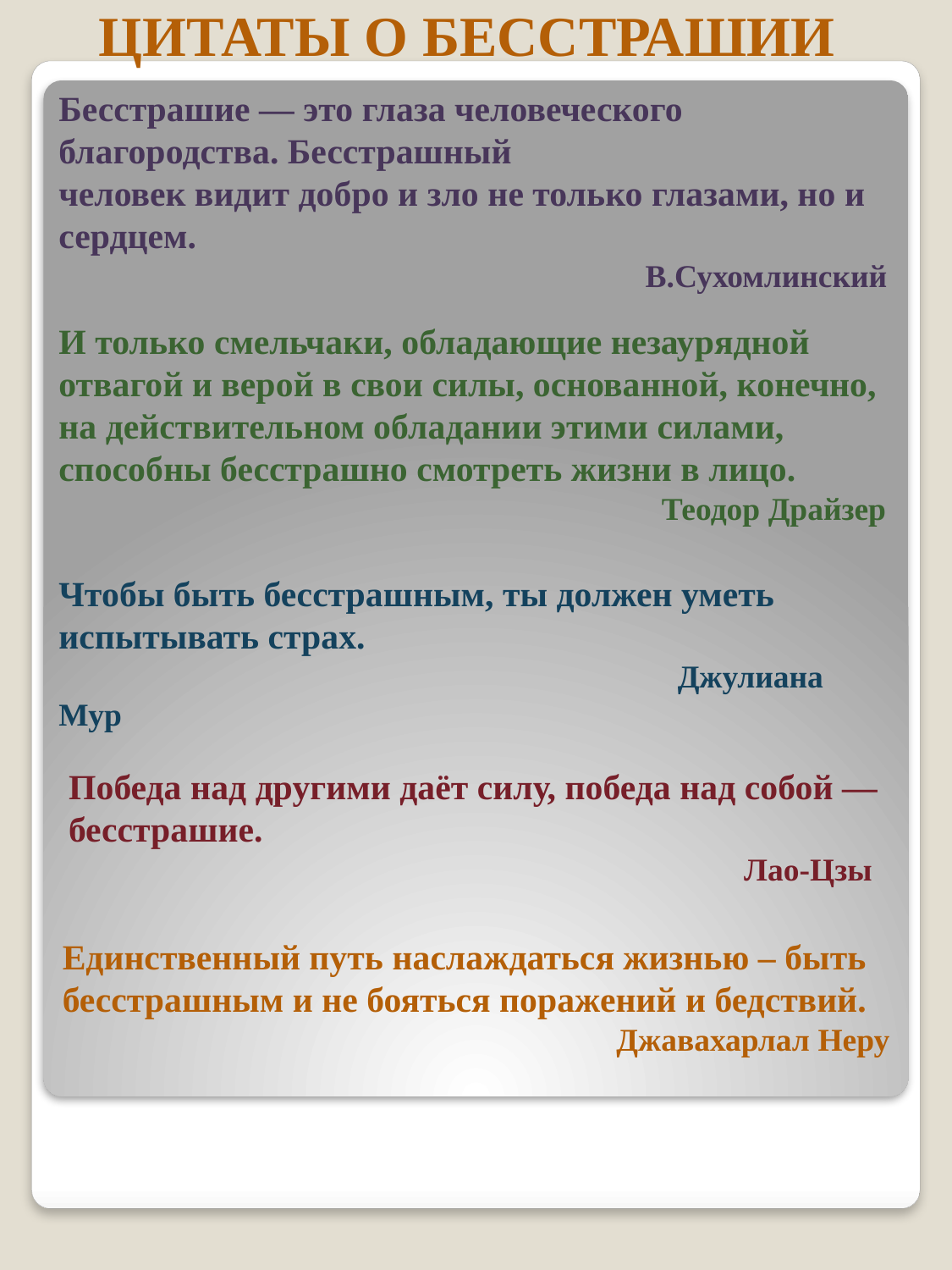

ЦИТАТЫ О БЕССТРАШИИ
Бесстрашие — это глаза человеческого благородства. Бесстрашный человек видит добро и зло не только глазами, но и сердцем.
                                                                         В.Сухомлинский
И только смельчаки, обладающие незаурядной отвагой и верой в свои силы, основанной, конечно, на действительном обладании этими силами, способны бесстрашно смотреть жизни в лицо.
                                                                           Теодор Драйзер
Чтобы быть бесстрашным, ты должен уметь испытывать страх.
                                                                             Джулиана Мур
Победа над другими даёт силу, победа над собой — бесстрашие.
                                                                                    Лао-Цзы
Единственный путь наслаждаться жизнью – быть бесстрашным и не бояться поражений и бедствий.
                                                                     Джавахарлал Неру